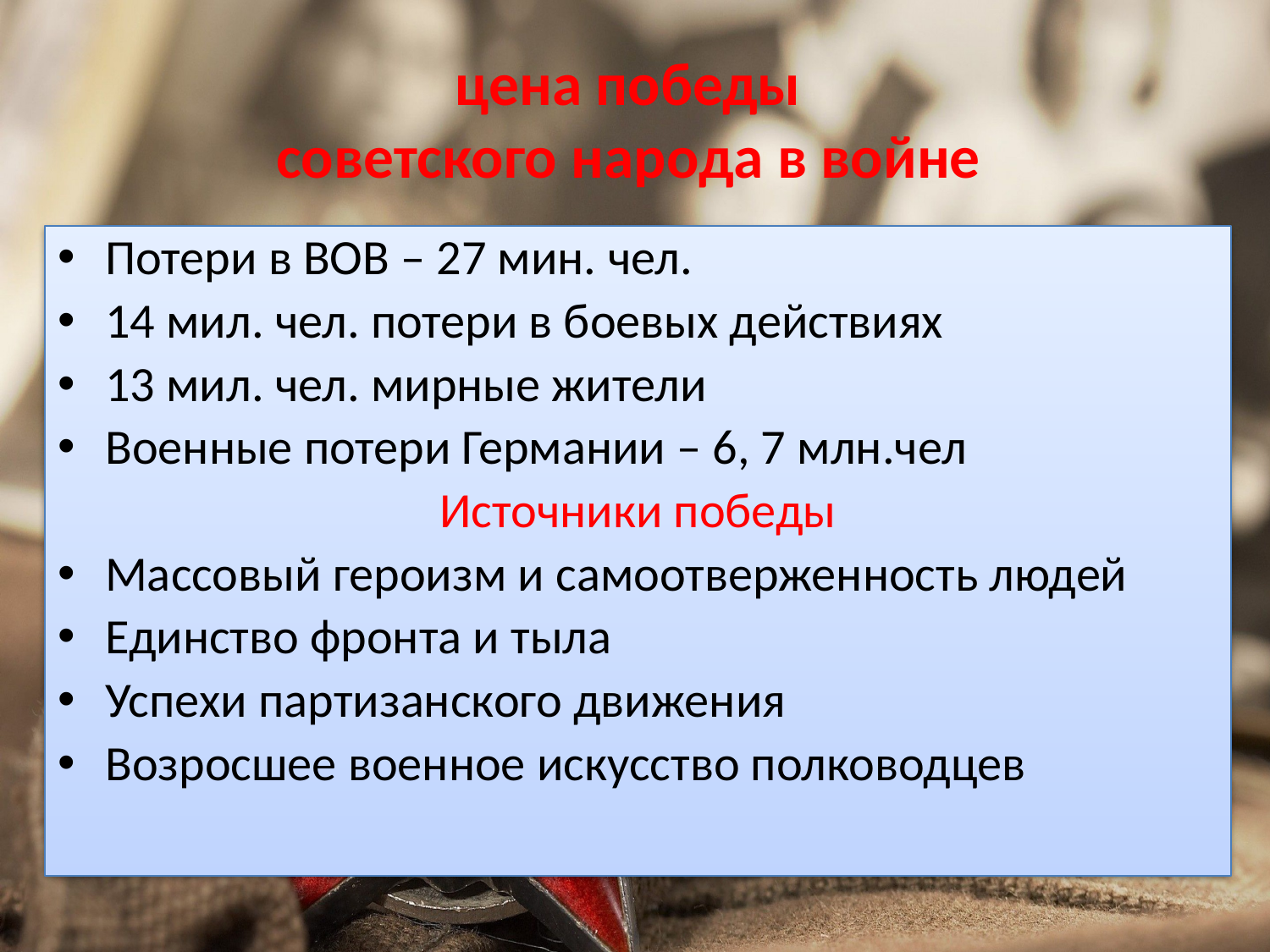

# цена победы советского народа в войне
Потери в ВОВ – 27 мин. чел.
14 мил. чел. потери в боевых действиях
13 мил. чел. мирные жители
Военные потери Германии – 6, 7 млн.чел
Источники победы
Массовый героизм и самоотверженность людей
Единство фронта и тыла
Успехи партизанского движения
Возросшее военное искусство полководцев